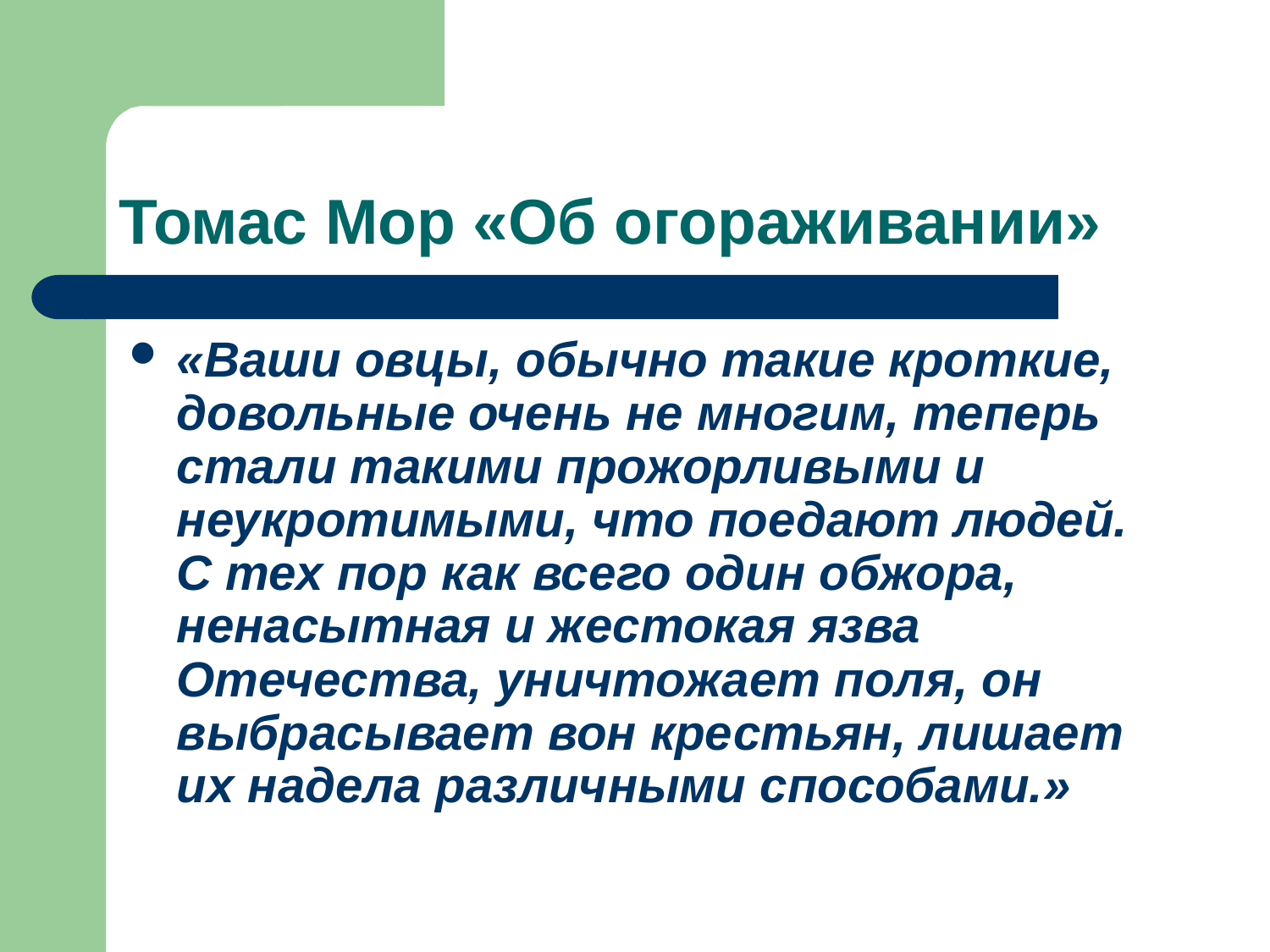

# Томас Мор «Об огораживании»
«Ваши овцы, обычно такие кроткие, довольные очень не многим, теперь стали такими прожорливыми и неукротимыми, что поедают людей. С тех пор как всего один обжора, ненасытная и жестокая язва Отечества, уничтожает поля, он выбрасывает вон крестьян, лишает их надела различными способами.»